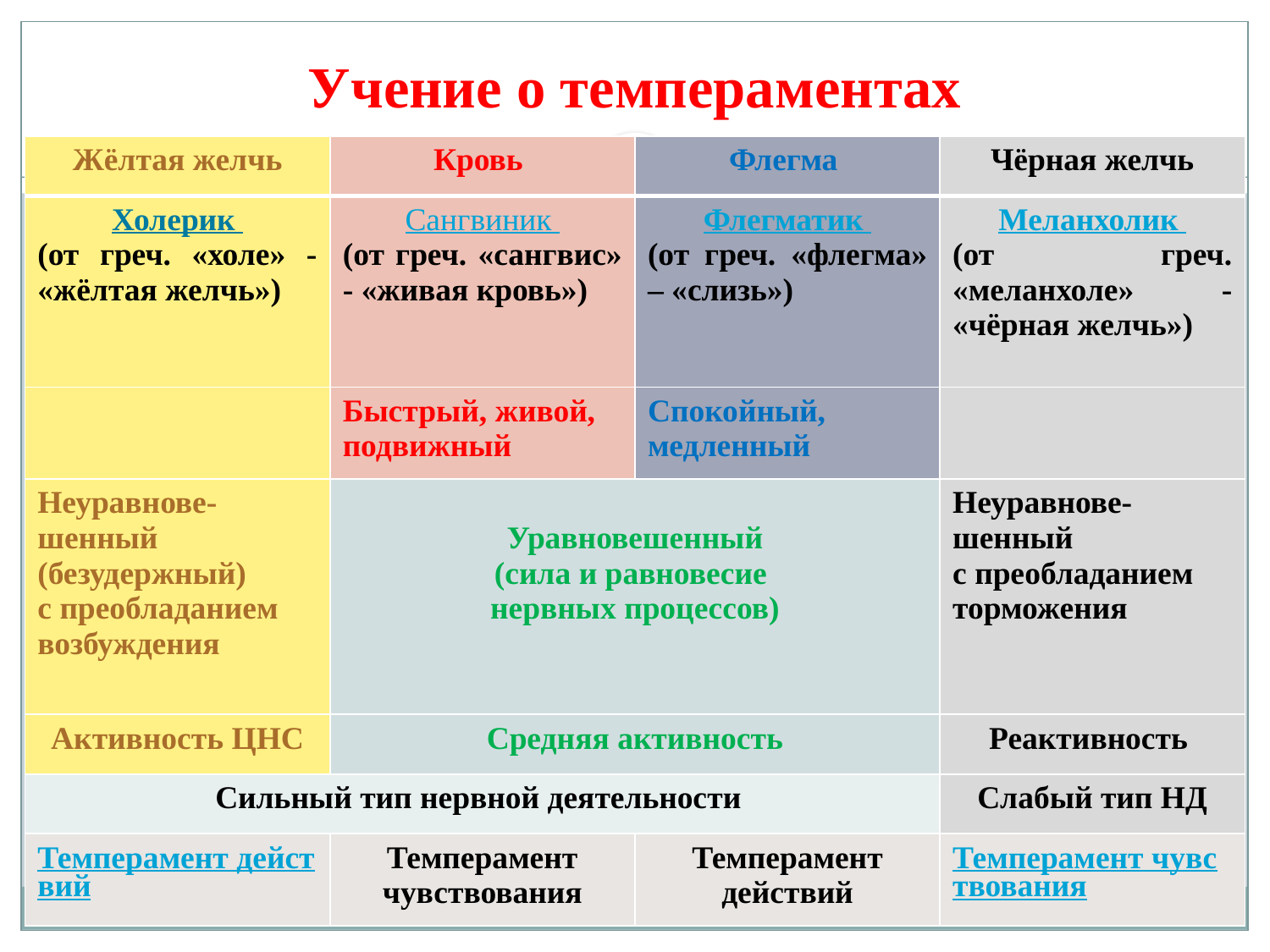

# Учение о темпераментах
| Жёлтая желчь | Кровь | Флегма | Чёрная желчь |
| --- | --- | --- | --- |
| Холерик (от греч. «холе» - «жёлтая желчь») | Сангвиник (от греч. «сангвис» - «живая кровь») | Флегматик (от греч. «флегма» – «слизь») | Меланхолик (от греч. «меланхоле» - «чёрная желчь») |
|  | Быстрый, живой, подвижный | Спокойный, медленный |  |
| Неуравнове- шенный (безудержный) с преобладанием возбуждения | Уравновешенный (сила и равновесие нервных процессов) |  | Неуравнове- шенный с преобладанием торможения |
| Активность ЦНС | Средняя активность |  | Реактивность |
| Сильный тип нервной деятельности |  |  | Слабый тип НД |
| Темперамент действий | Темперамент чувствования | Темперамент действий | Темперамент чувствования |